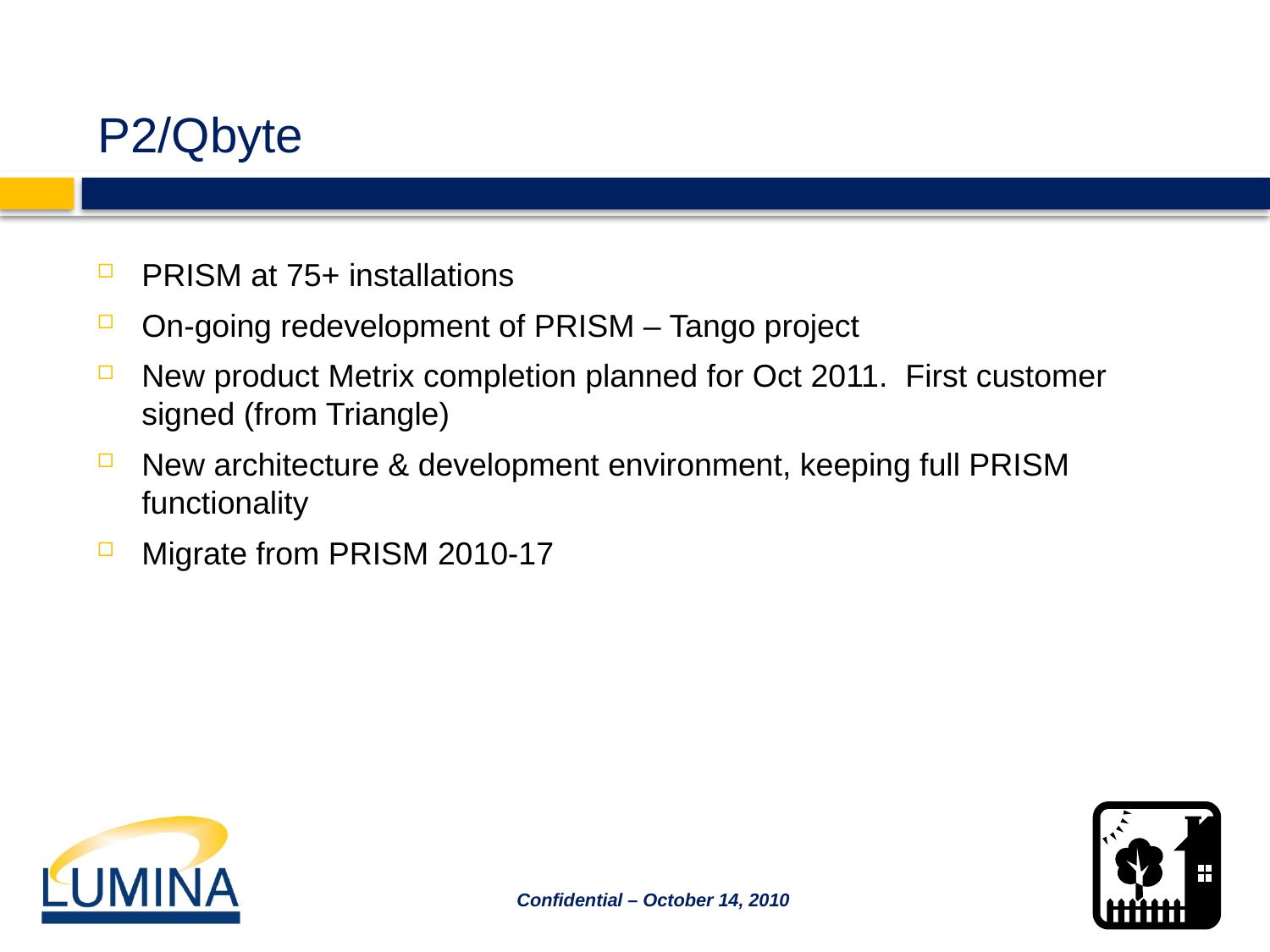

# P2/Qbyte
PRISM at 75+ installations
On-going redevelopment of PRISM – Tango project
New product Metrix completion planned for Oct 2011.  First customer signed (from Triangle)
New architecture & development environment, keeping full PRISM functionality
Migrate from PRISM 2010-17